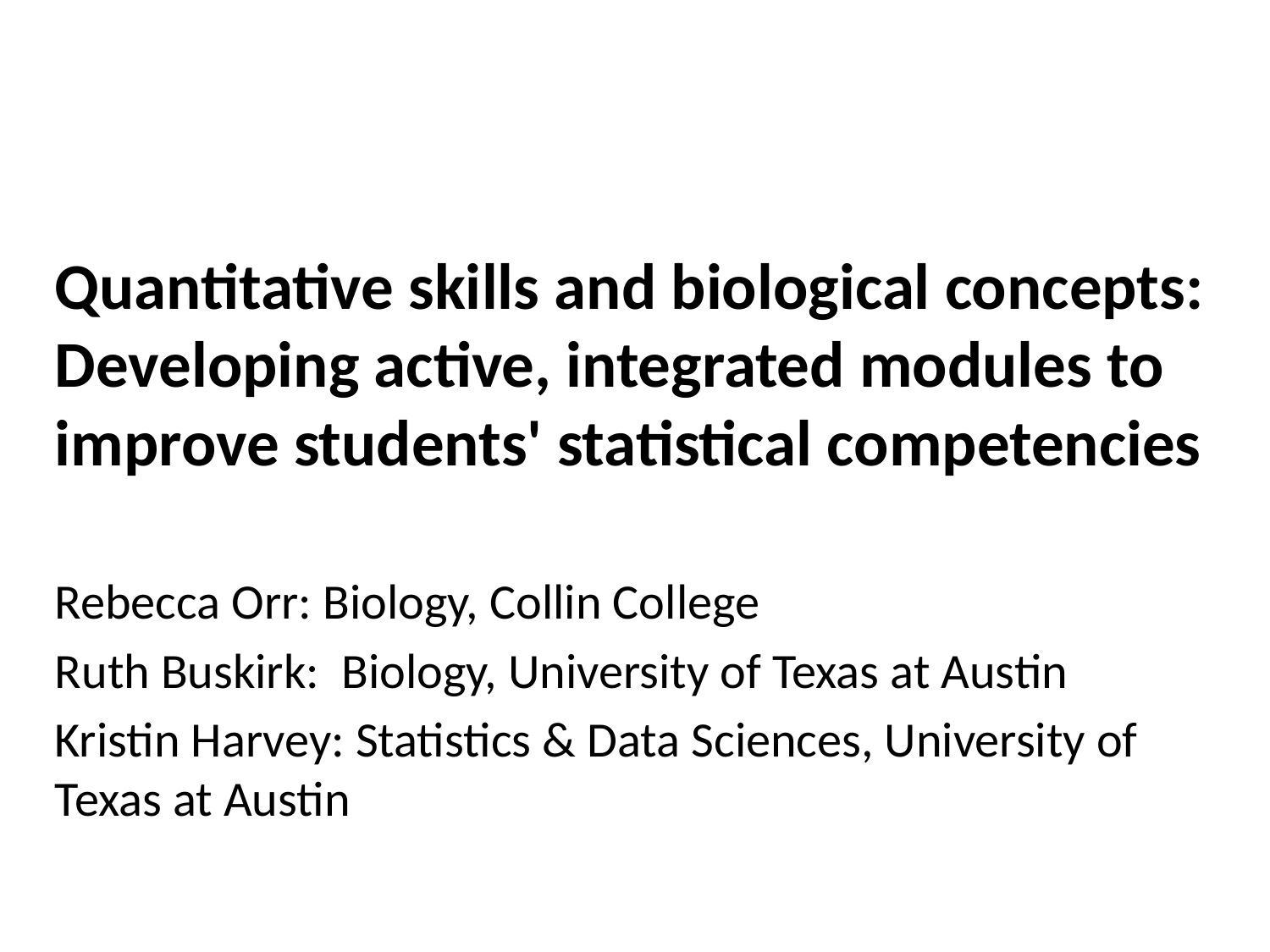

# Quantitative skills and biological concepts: Developing active, integrated modules to improve students' statistical competencies
Rebecca Orr: Biology, Collin College
Ruth Buskirk:  Biology, University of Texas at Austin
Kristin Harvey: Statistics & Data Sciences, University of Texas at Austin